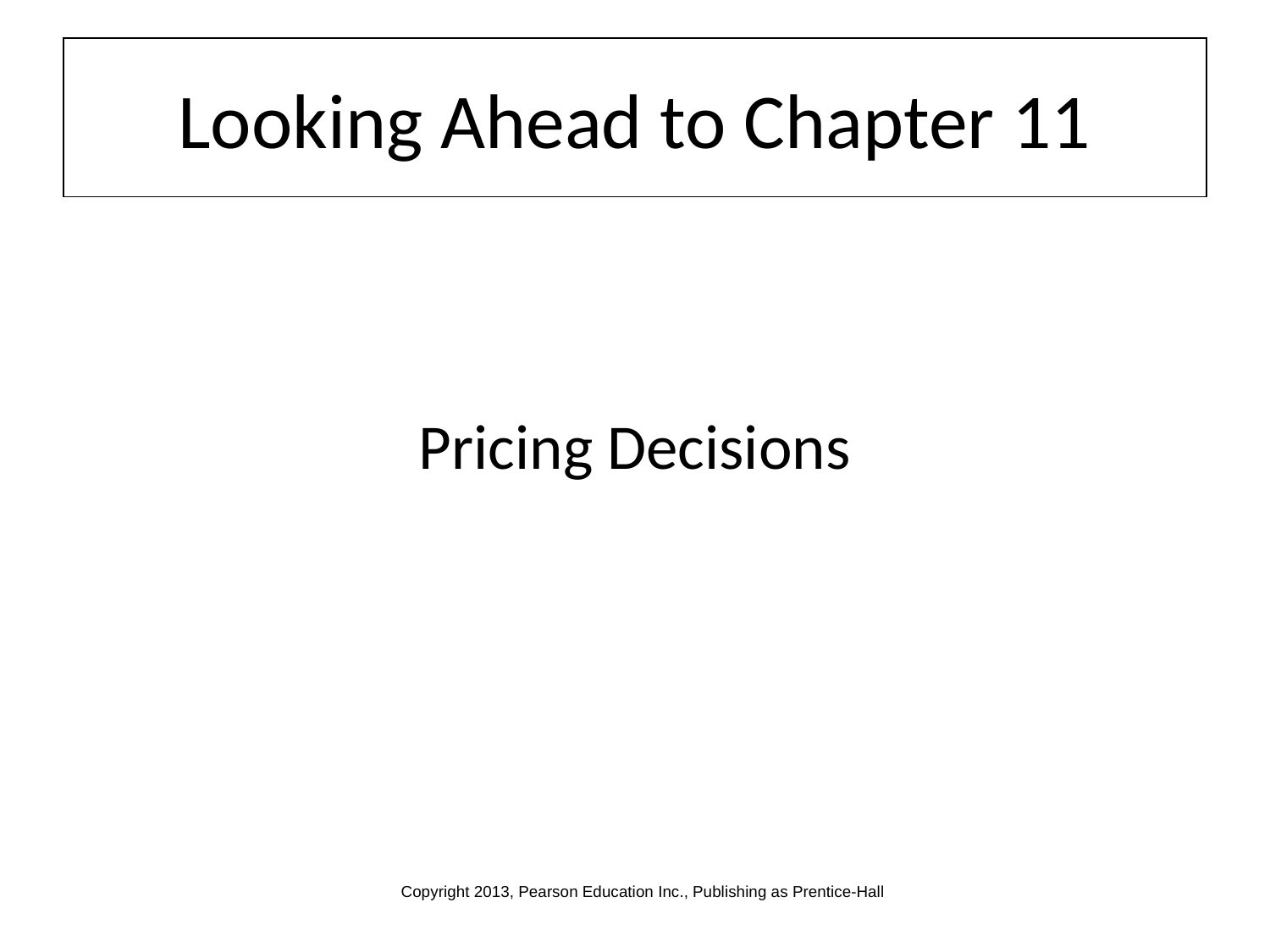

# Looking Ahead to Chapter 11
Pricing Decisions

Copyright 2013, Pearson Education Inc., Publishing as Prentice-Hall